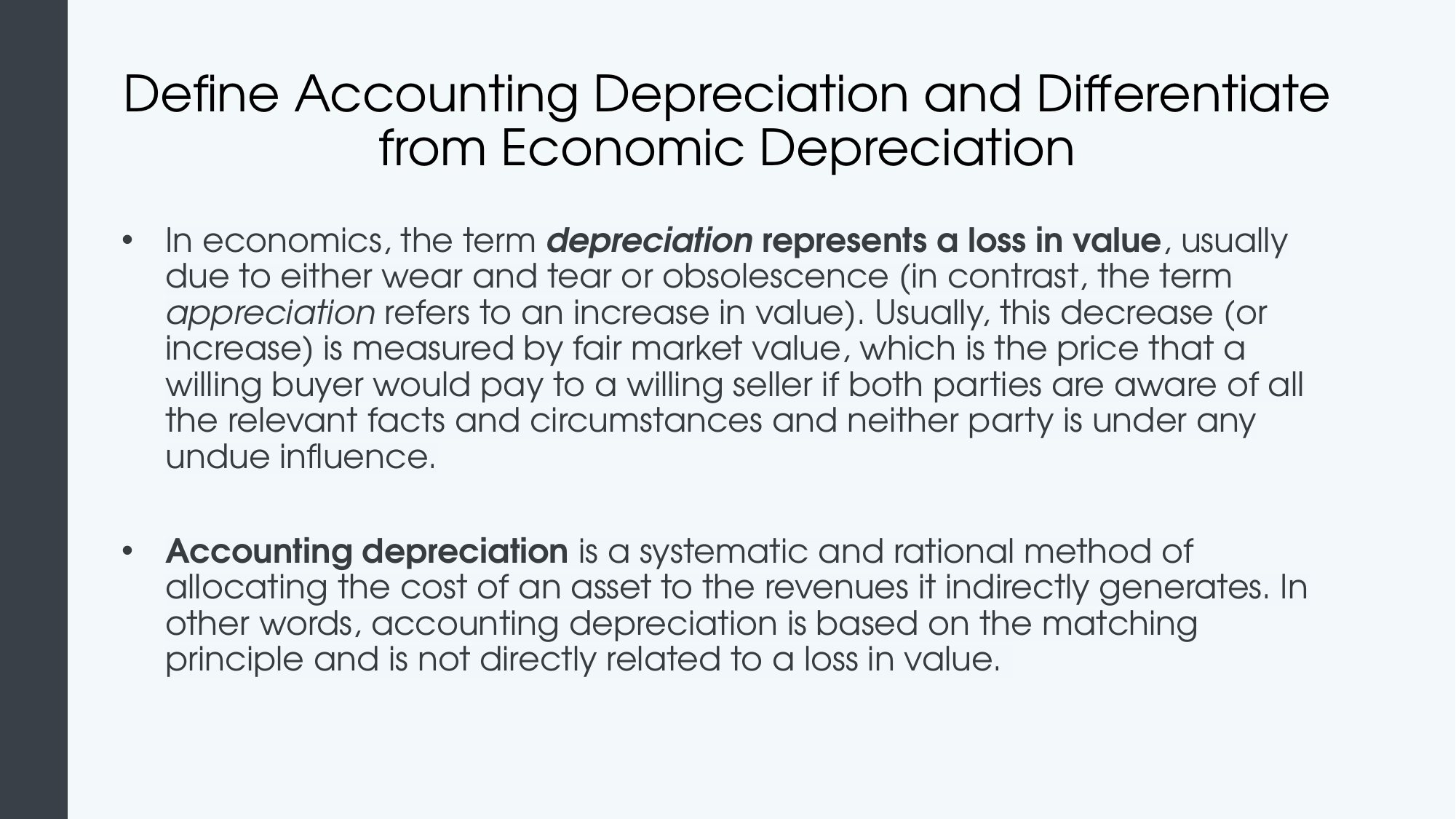

# Define Accounting Depreciation and Differentiate from Economic Depreciation
In economics, the term depreciation represents a loss in value, usually due to either wear and tear or obsolescence (in contrast, the term appreciation refers to an increase in value). Usually, this decrease (or increase) is measured by fair market value, which is the price that a willing buyer would pay to a willing seller if both parties are aware of all the relevant facts and circumstances and neither party is under any undue influence.

Accounting depreciation is a systematic and rational method of allocating the cost of an asset to the revenues it indirectly generates. In other words, accounting depreciation is based on the matching principle and is not directly related to a loss in value.